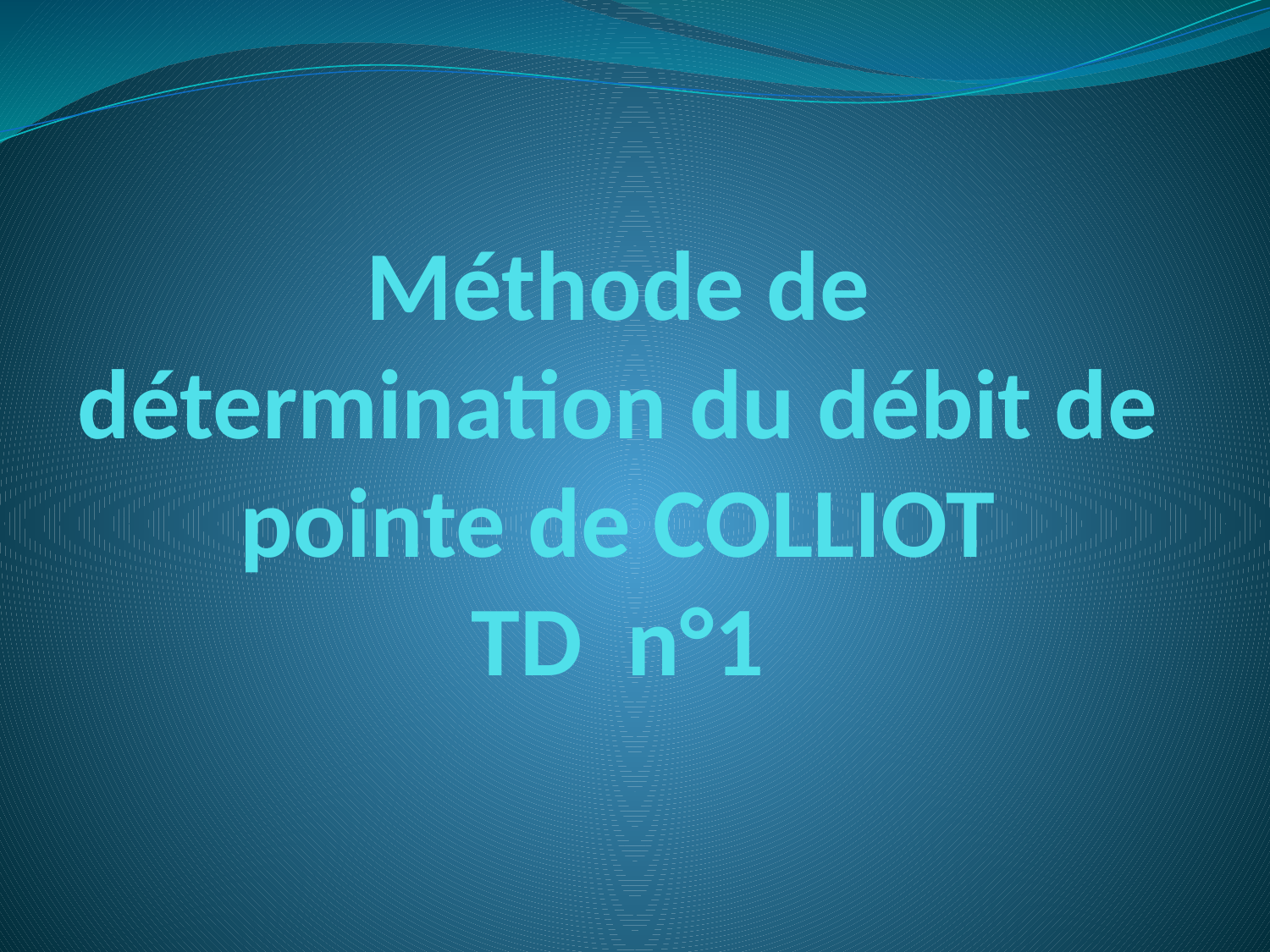

# Méthode de détermination du débit de pointe de COLLIOT TD  n°1